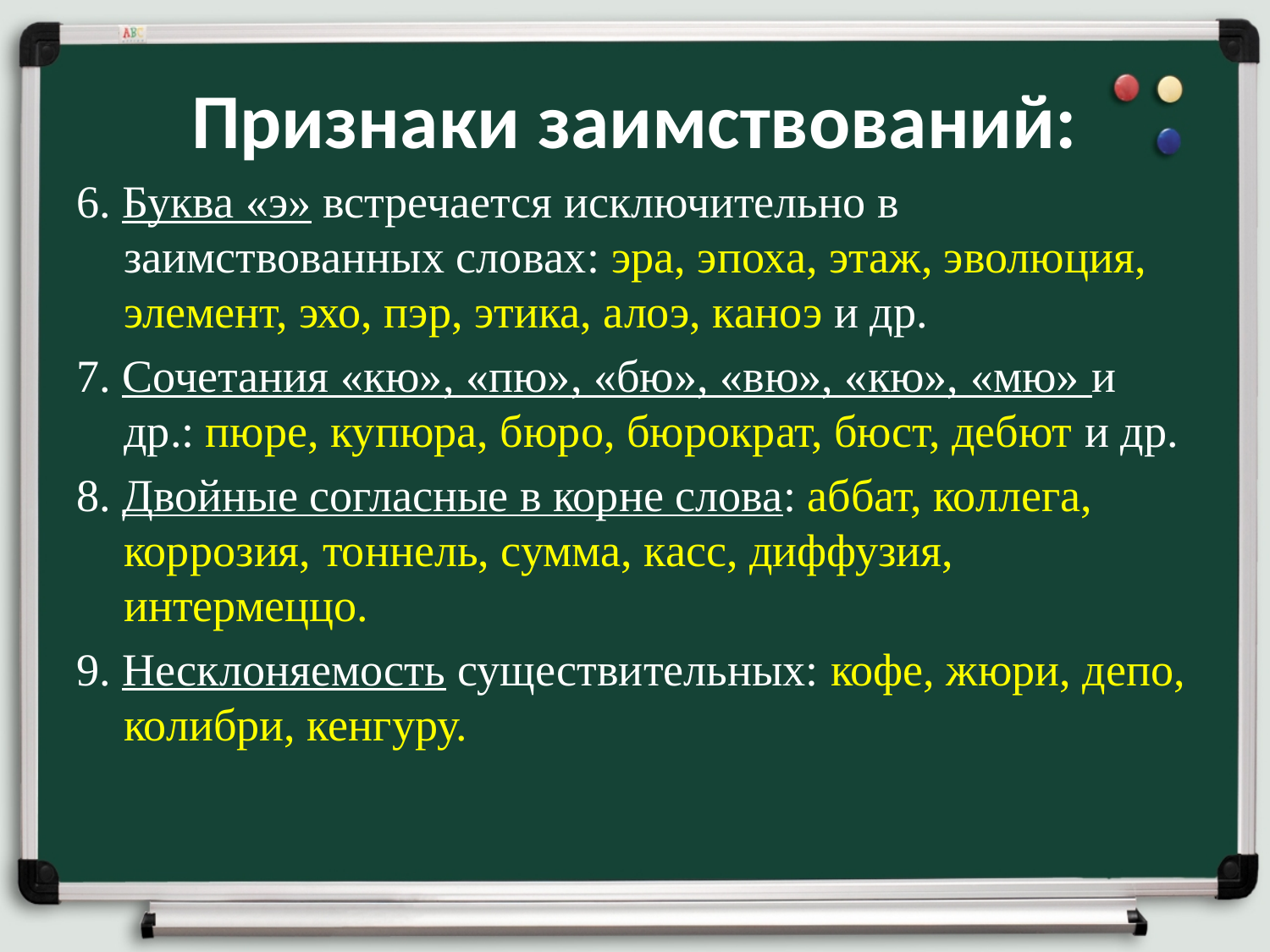

# Признаки заимствований:
6. Буква «э» встречается исключительно в заимствованных словах: эра, эпоха, этаж, эволюция, элемент, эхо, пэр, этика, алоэ, каноэ и др.
7. Сочетания «кю», «пю», «бю», «вю», «кю», «мю» и др.: пюре, купюра, бюро, бюрократ, бюст, дебют и др.
8. Двойные согласные в корне слова: аббат, коллега, коррозия, тоннель, сумма, касс, диффузия, интермеццо.
9. Несклоняемость существительных: кофе, жюри, депо, колибри, кенгуру.